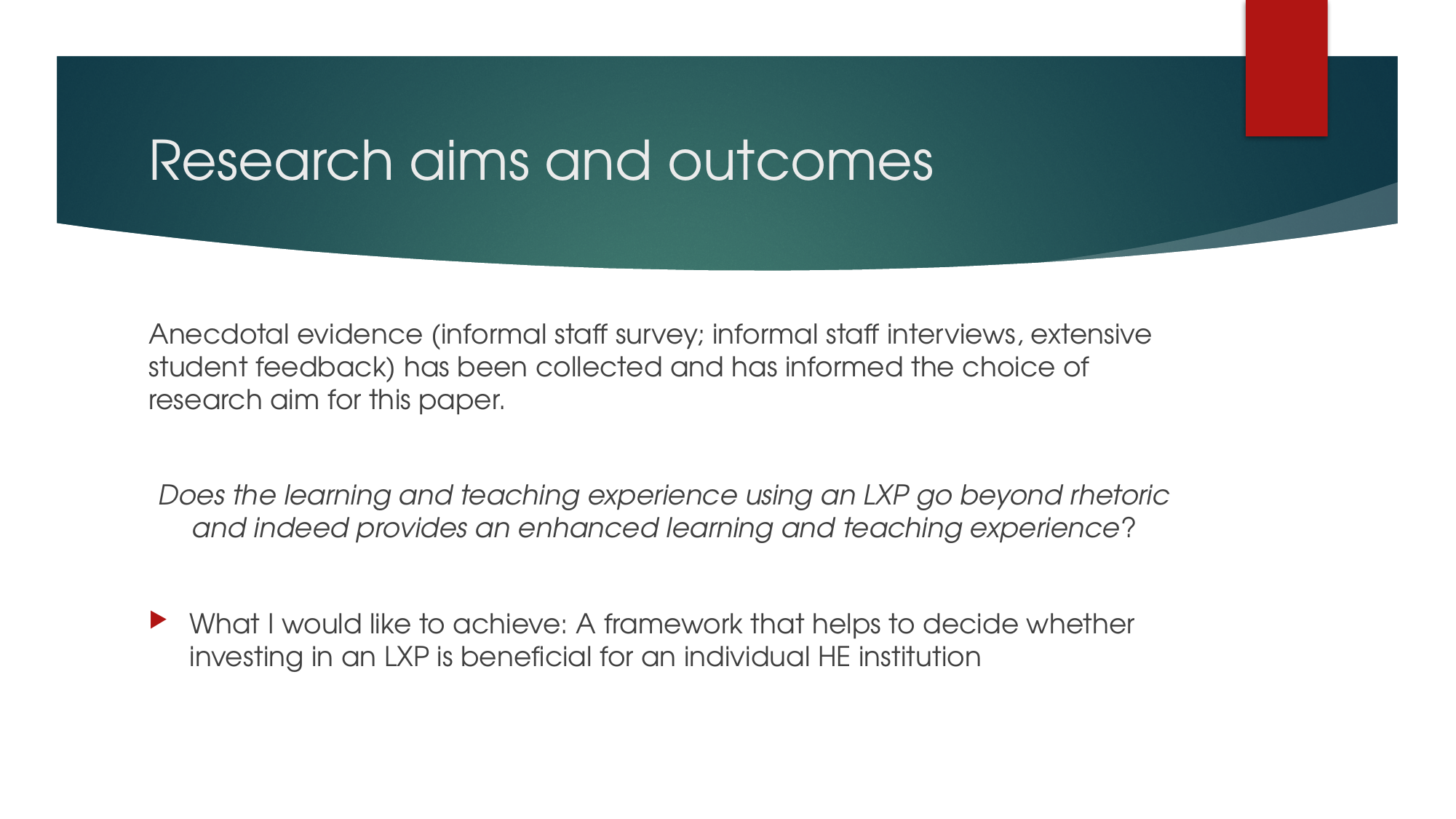

# Research aims and outcomes
Anecdotal evidence (informal staff survey; informal staff interviews, extensive student feedback) has been collected and has informed the choice of research aim for this paper.

Does the learning and teaching experience using an LXP go beyond rhetoric and indeed provides an enhanced learning and teaching experience?

What I would like to achieve: A framework that helps to decide whether investing in an LXP is beneficial for an individual HE institution